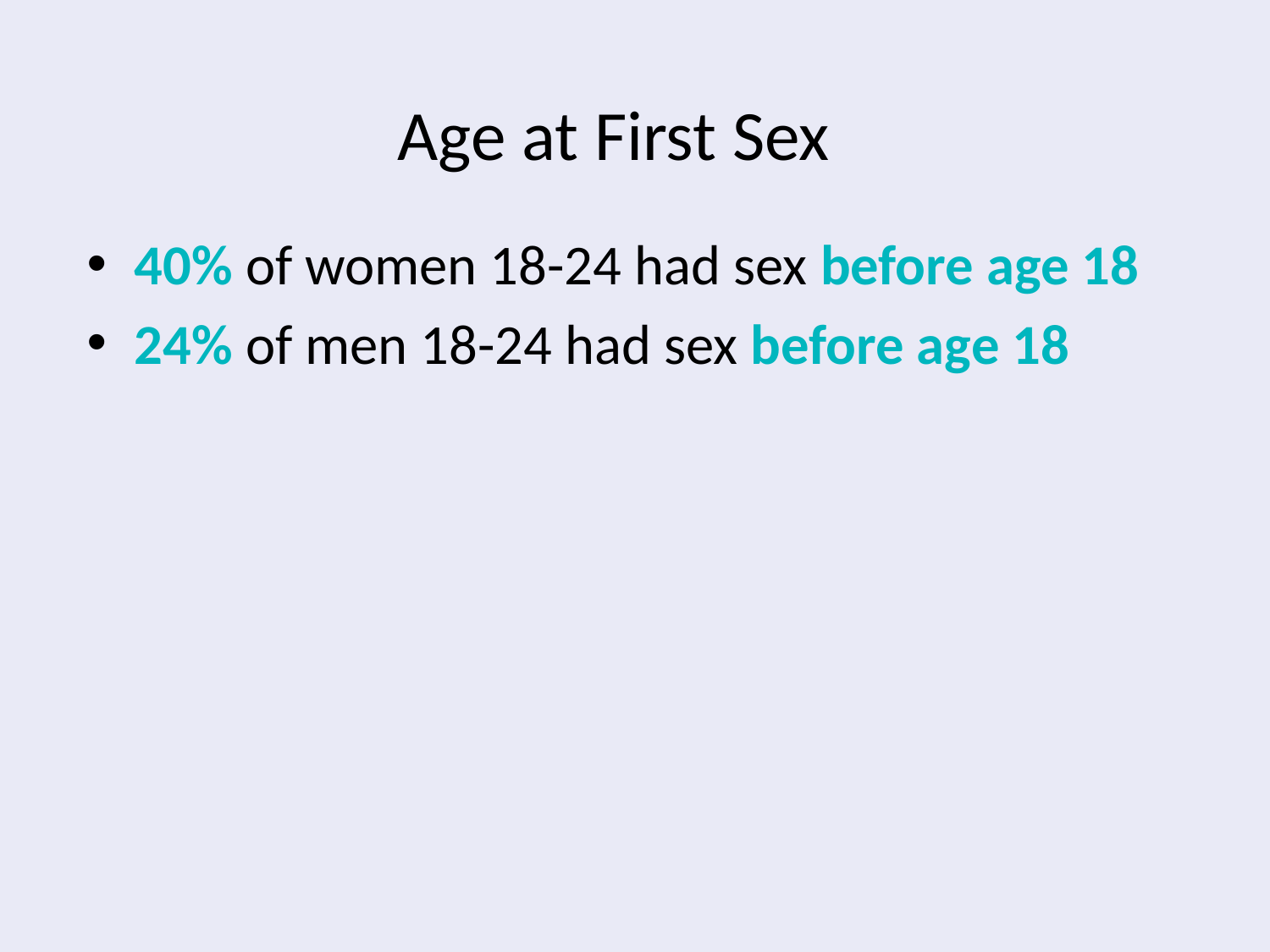

# Age at First Sex
40% of women 18-24 had sex before age 18
24% of men 18-24 had sex before age 18